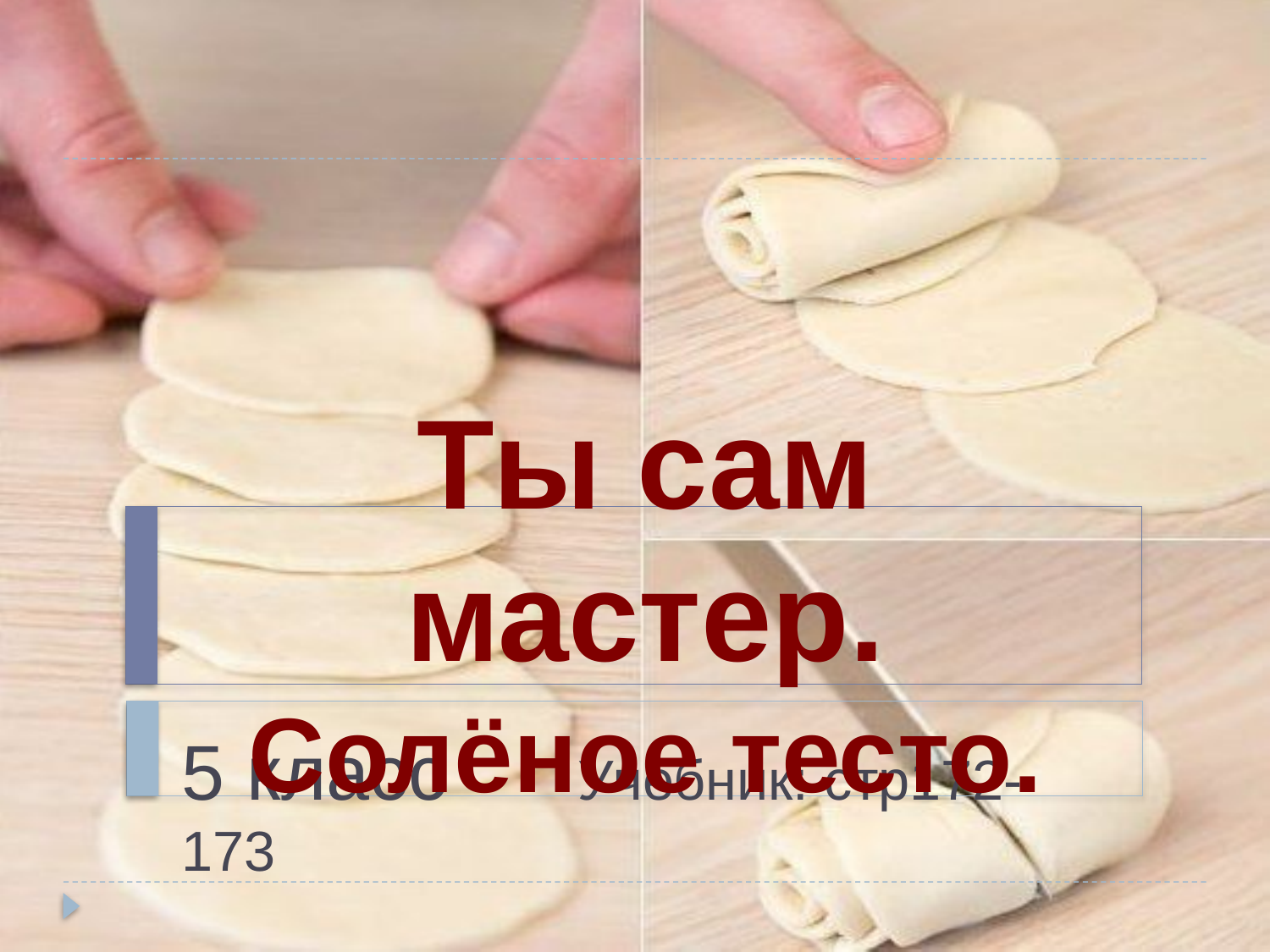

# Ты сам мастер. Солёное тесто.
5 класс      Учебник: стр172-173